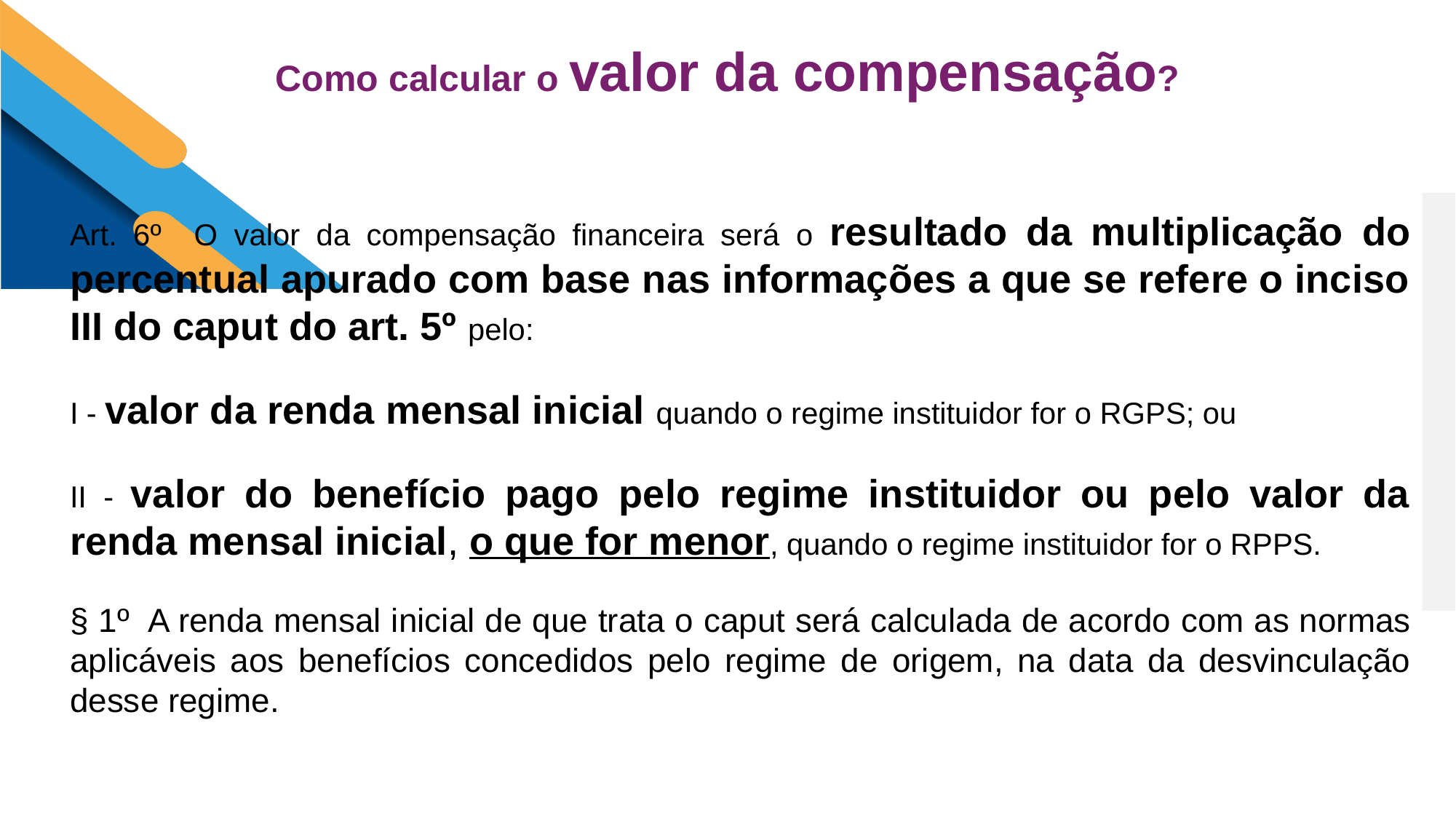

Como calcular o valor da compensação?

Art. 6º  O valor da compensação financeira será o resultado da multiplicação do percentual apurado com base nas informações a que se refere o inciso III do caput do art. 5º pelo:

I - valor da renda mensal inicial quando o regime instituidor for o RGPS; ou

II - valor do benefício pago pelo regime instituidor ou pelo valor da renda mensal inicial, o que for menor, quando o regime instituidor for o RPPS.

§ 1º  A renda mensal inicial de que trata o caput será calculada de acordo com as normas aplicáveis aos benefícios concedidos pelo regime de origem, na data da desvinculação desse regime.